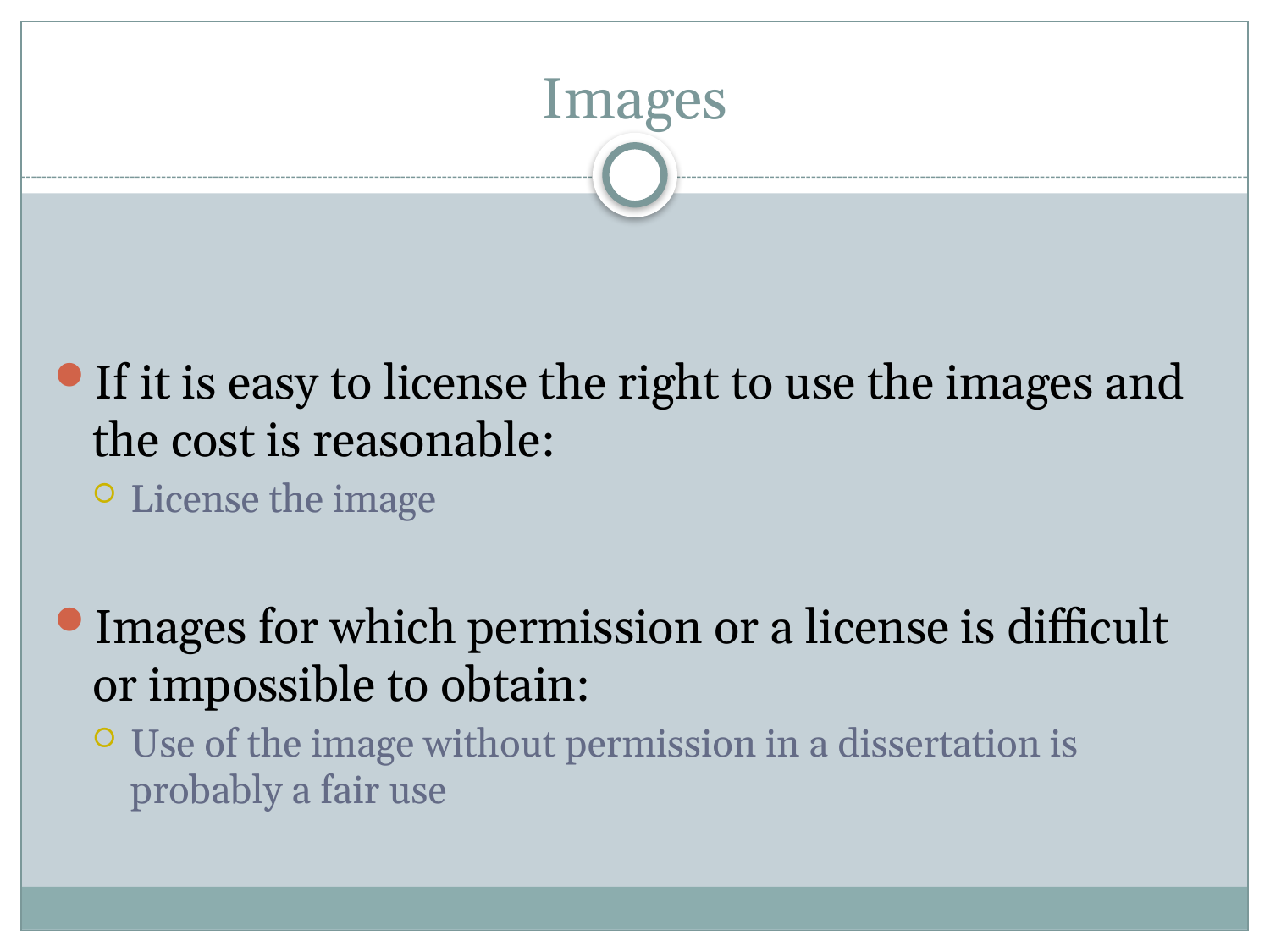

# Images

If it is easy to license the right to use the images and the cost is reasonable:
License the image

Images for which permission or a license is difficult or impossible to obtain:
Use of the image without permission in a dissertation is probably a fair use